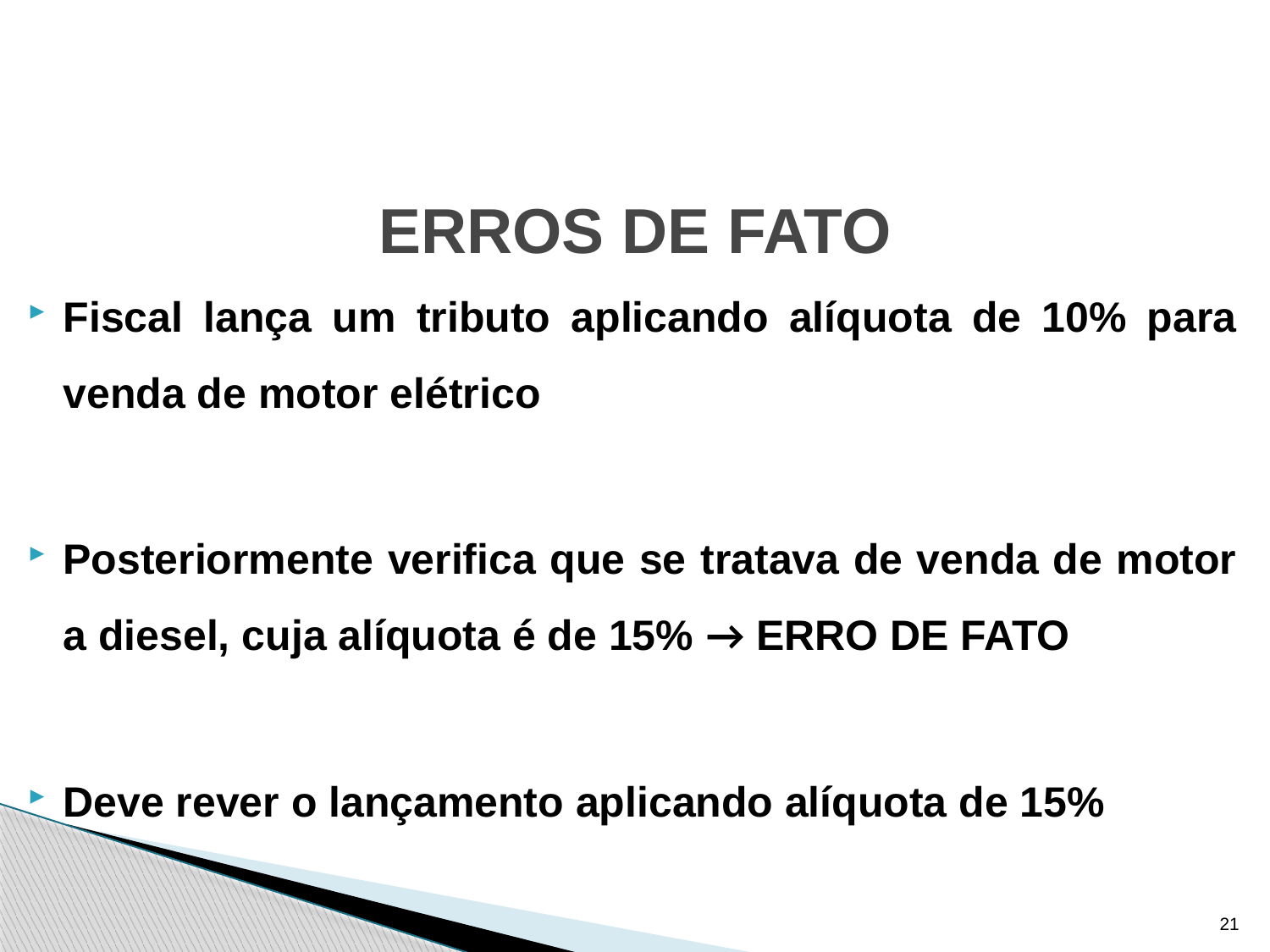

# ERROS DE FATO
Fiscal lança um tributo aplicando alíquota de 10% para venda de motor elétrico

Posteriormente verifica que se tratava de venda de motor a diesel, cuja alíquota é de 15% → ERRO DE FATO

Deve rever o lançamento aplicando alíquota de 15%

21